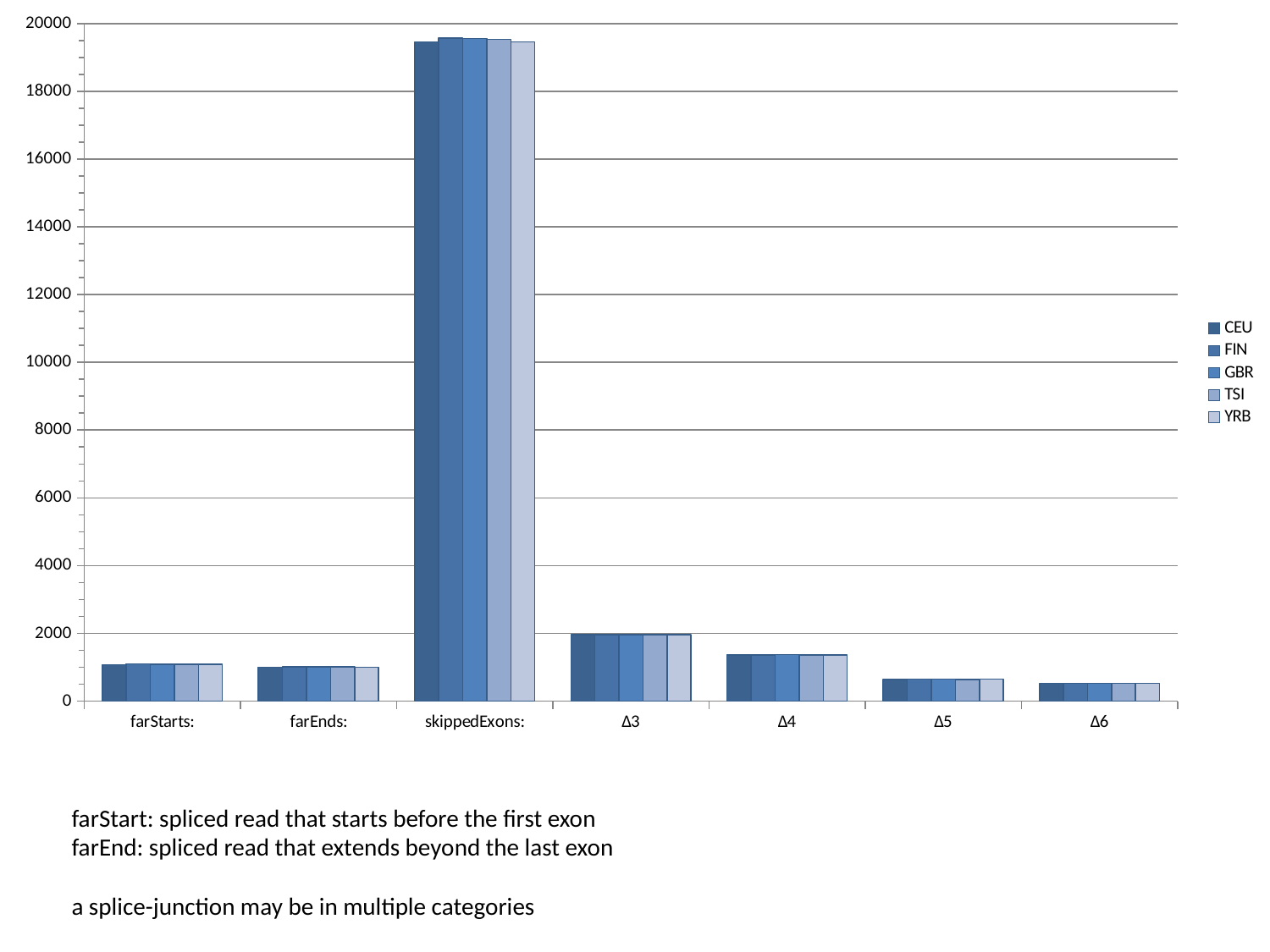

### Chart

| Category | CEU | FIN | GBR | TSI | YRB |
|---|---|---|---|---|---|
| farStarts: | 1082.0 | 1106.0 | 1095.0 | 1091.0 | 1087.0 |
| farEnds: | 1000.0 | 1014.0 | 1009.0 | 1010.0 | 1004.0 |
| skippedExons: | 19451.0 | 19565.0 | 19551.0 | 19528.0 | 19451.0 |
| Δ3 | 1960.0 | 1966.0 | 1964.0 | 1967.0 | 1968.0 |
| Δ4 | 1370.0 | 1371.0 | 1374.0 | 1371.0 | 1368.0 |
| Δ5 | 646.0 | 649.0 | 649.0 | 645.0 | 649.0 |
| Δ6 | 527.0 | 526.0 | 524.0 | 527.0 | 525.0 |
farStart: spliced read that starts before the first exon
farEnd: spliced read that extends beyond the last exon

a splice-junction may be in multiple categories